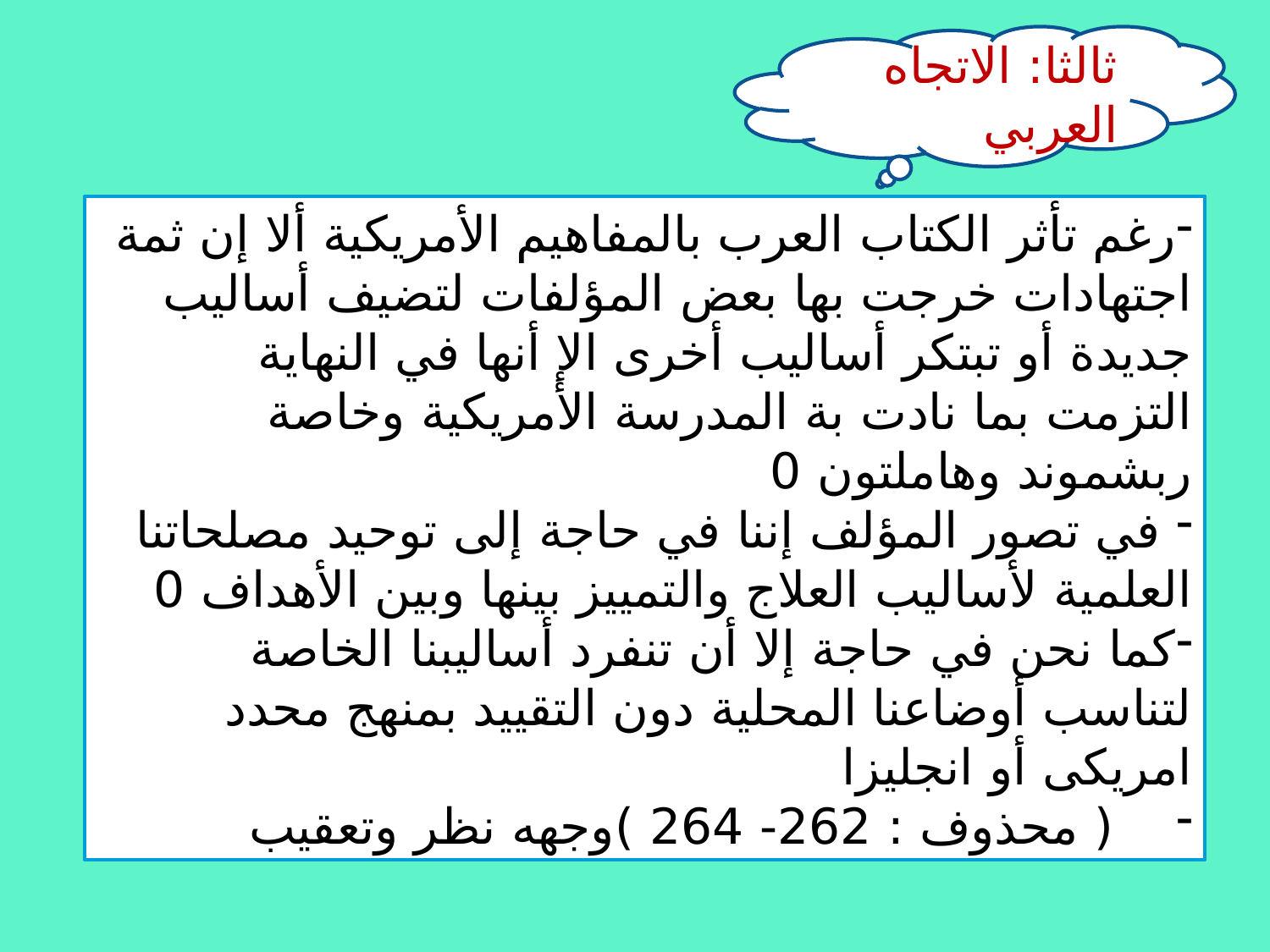

ثالثا: الاتجاه العربي
رغم تأثر الكتاب العرب بالمفاهيم الأمريكية ألا إن ثمة اجتهادات خرجت بها بعض المؤلفات لتضيف أساليب جديدة أو تبتكر أساليب أخرى الإ أنها في النهاية التزمت بما نادت بة المدرسة الأمريكية وخاصة ربشموند وهاملتون 0
 في تصور المؤلف إننا في حاجة إلى توحيد مصلحاتنا العلمية لأساليب العلاج والتمييز بينها وبين الأهداف 0
كما نحن في حاجة إلا أن تنفرد أساليبنا الخاصة لتناسب أوضاعنا المحلية دون التقييد بمنهج محدد امريكى أو انجليزا
    ( محذوف : 262- 264 )وجهه نظر وتعقيب